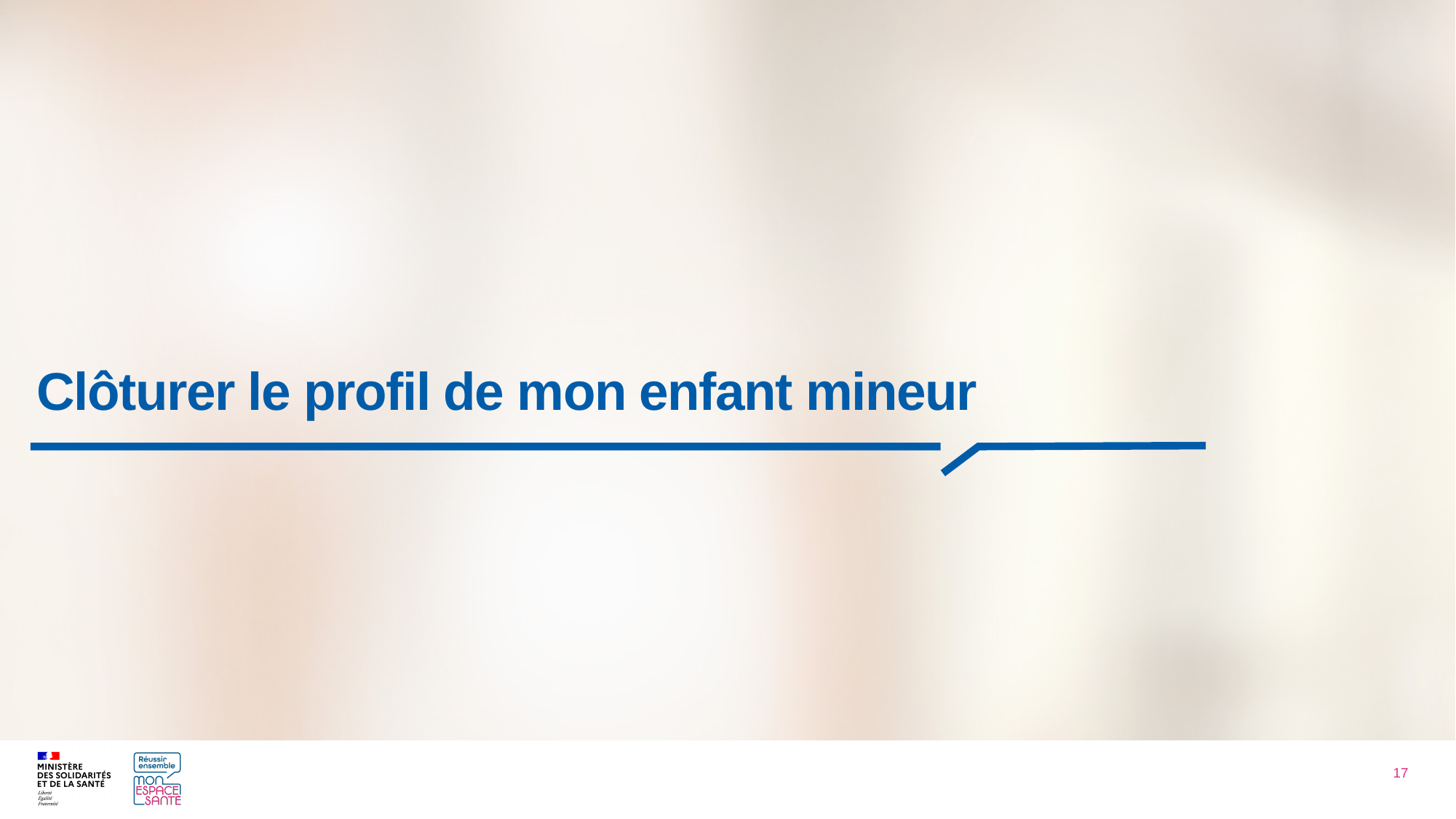

Clôturer le profil de mon enfant mineur

17